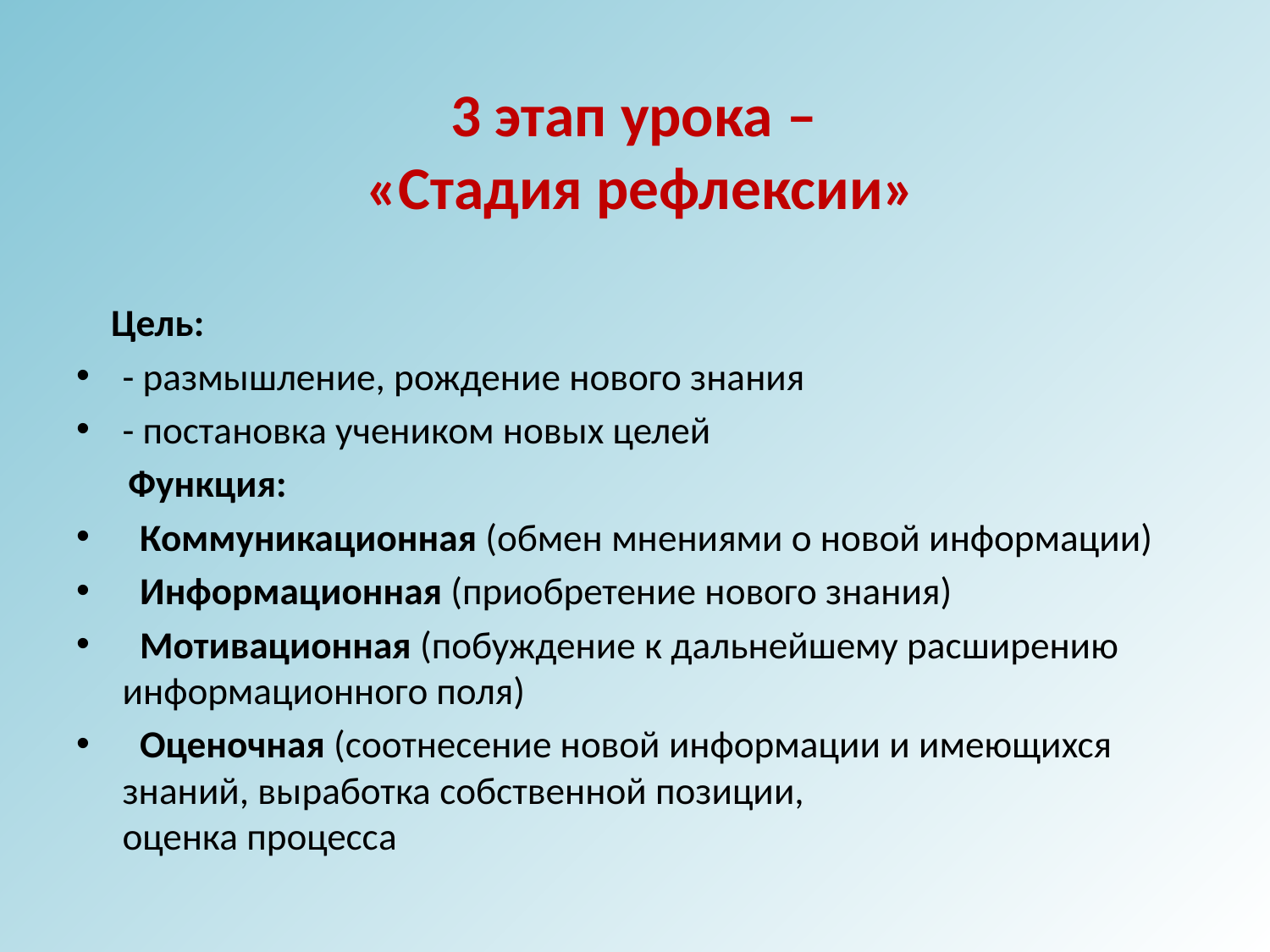

# 3 этап урока – «Стадия рефлексии»

    Цель:
- размышление, рождение нового знания
- постановка учеником новых целей
      Функция:
  Коммуникационная (обмен мнениями о новой информации)
  Информационная (приобретение нового знания)
  Мотивационная (побуждение к дальнейшему расширению информационного поля)
  Оценочная (соотнесение новой информации и имеющихся знаний, выработка собственной позиции,  
оценка процесса